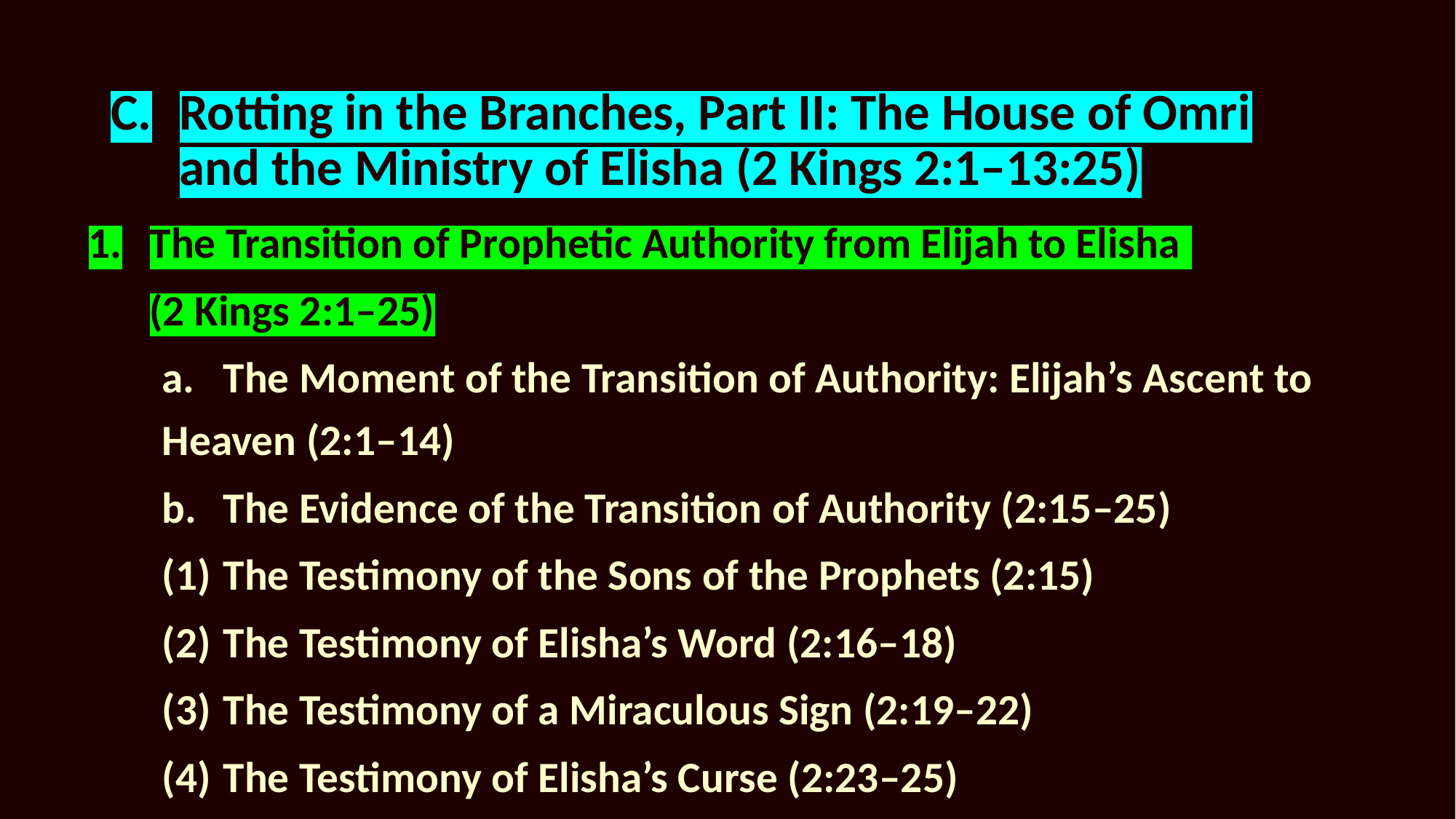

# C.	Rotting in the Branches, Part II: The House of Omri and the Ministry of Elisha (2 Kings 2:1–13:25)
1.	The Transition of Prophetic Authority from Elijah to Elisha
		(2 Kings 2:1–25)
a.	The Moment of the Transition of Authority: Elijah’s Ascent to Heaven (2:1–14)
b.	The Evidence of the Transition of Authority (2:15–25)
		(1)	The Testimony of the Sons of the Prophets (2:15)
		(2)	The Testimony of Elisha’s Word (2:16–18)
		(3)	The Testimony of a Miraculous Sign (2:19–22)
		(4)	The Testimony of Elisha’s Curse (2:23–25)